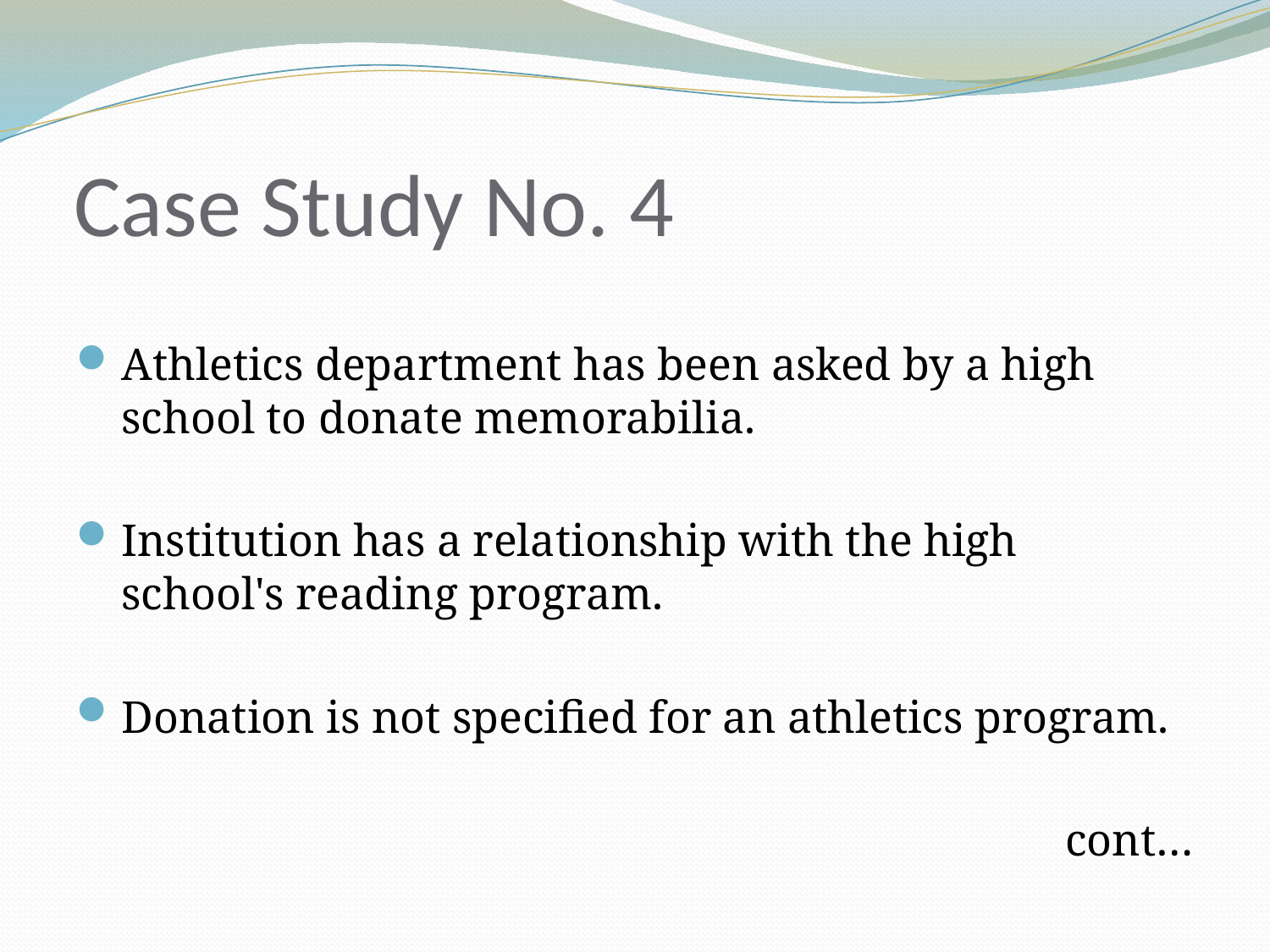

# Case Study No. 4

Athletics department has been asked by a high school to donate memorabilia.

Institution has a relationship with the high school's reading program.

Donation is not specified for an athletics program.

cont…